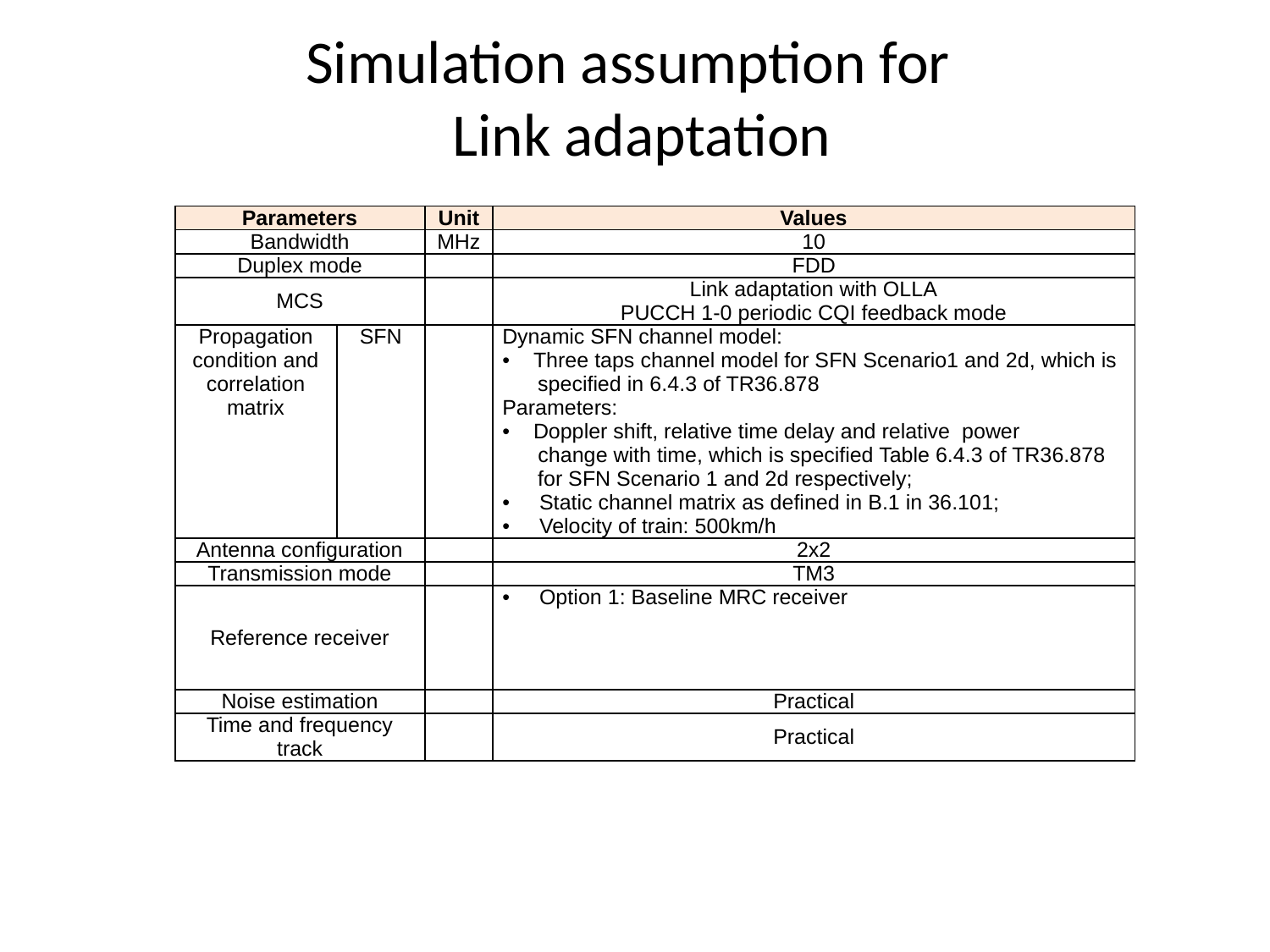

# Simulation assumption for Link adaptation
| Parameters |  | Unit | Values |
| --- | --- | --- | --- |
| Bandwidth |  | MHz | 10 |
| Duplex mode |  |  | FDD |
| MCS |  |  | Link adaptation with OLLA PUCCH 1-0 periodic CQI feedback mode |
| Propagation condition and correlation matrix | SFN |  | Dynamic SFN channel model: • Three taps channel model for SFN Scenario1 and 2d, which is specified in 6.4.3 of TR36.878 Parameters: • Doppler shift, relative time delay and relative power change with time, which is specified Table 6.4.3 of TR36.878 for SFN Scenario 1 and 2d respectively; • Static channel matrix as defined in B.1 in 36.101; • Velocity of train: 500km/h |
| Antenna configuration |  |  | 2x2 |
| Transmission mode |  |  | TM3 |
| Reference receiver |  |  | • Option 1: Baseline MRC receiver |
| Noise estimation |  |  | Practical |
| Time and frequency track |  |  | Practical |